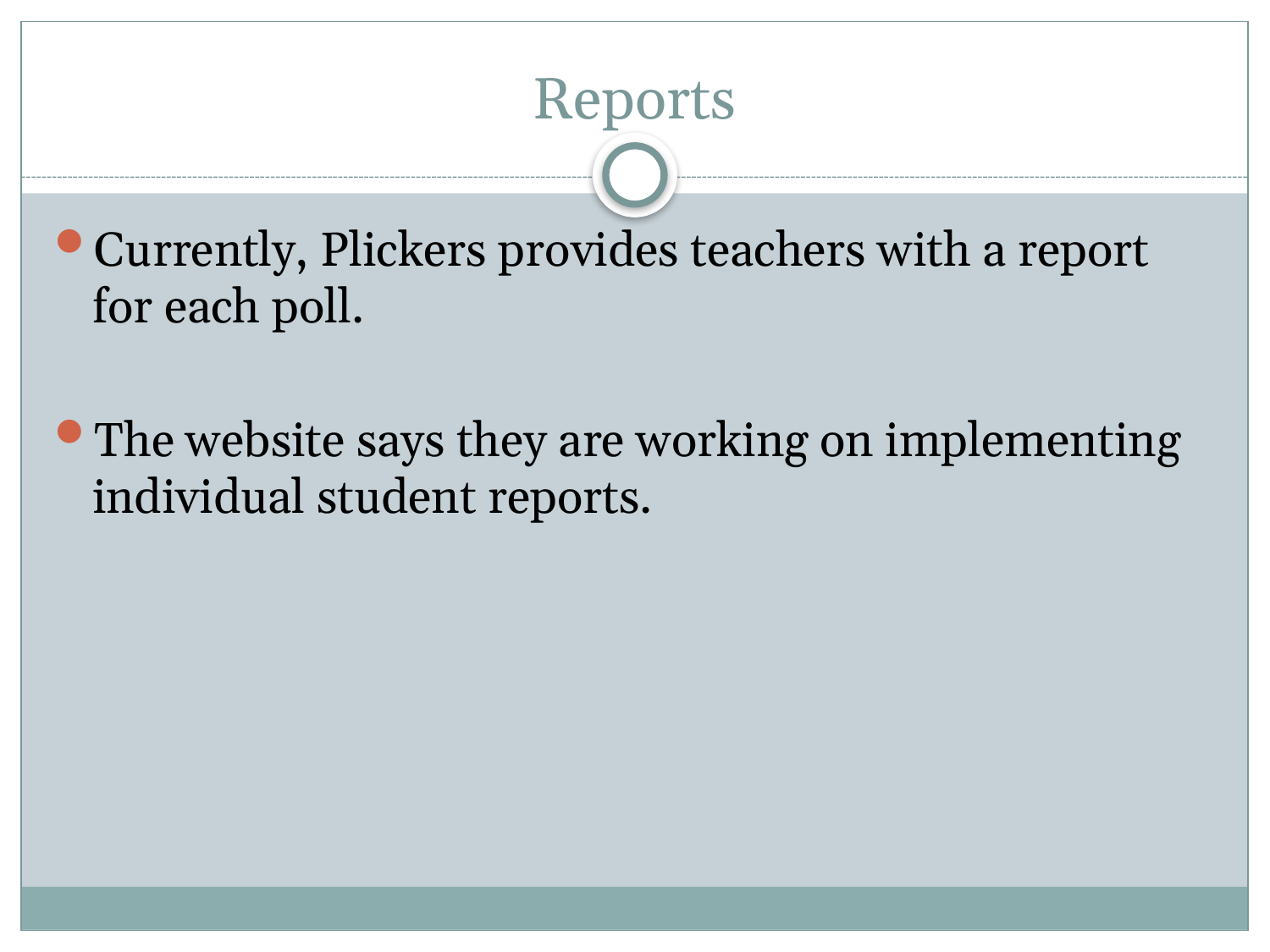

# Reports
Currently, Plickers provides teachers with a report for each poll.

The website says they are working on implementing individual student reports.